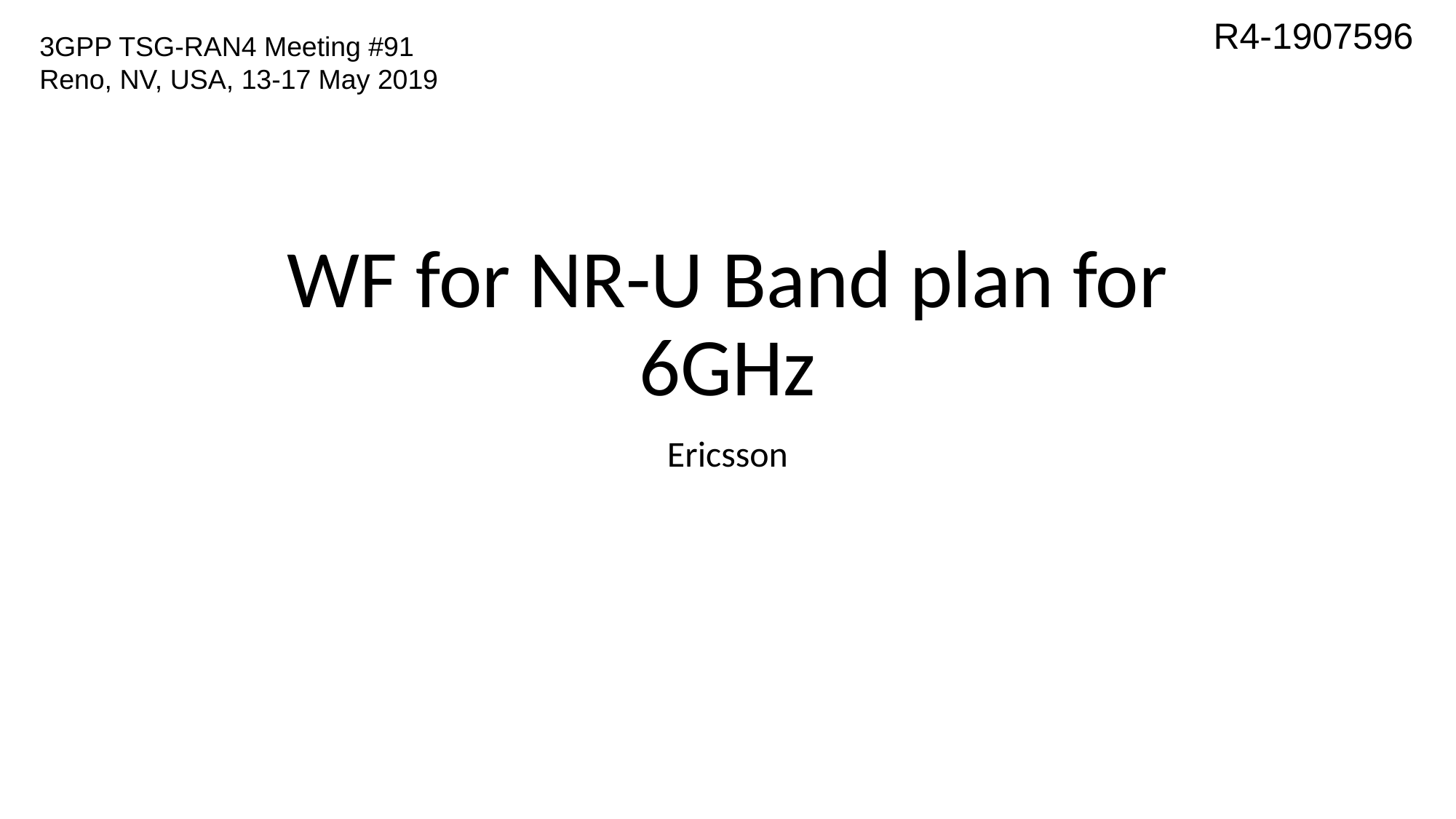

R4-1907596
3GPP TSG-RAN4 Meeting #91
Reno, NV, USA, 13-17 May 2019
# WF for NR-U Band plan for 6GHz
Ericsson